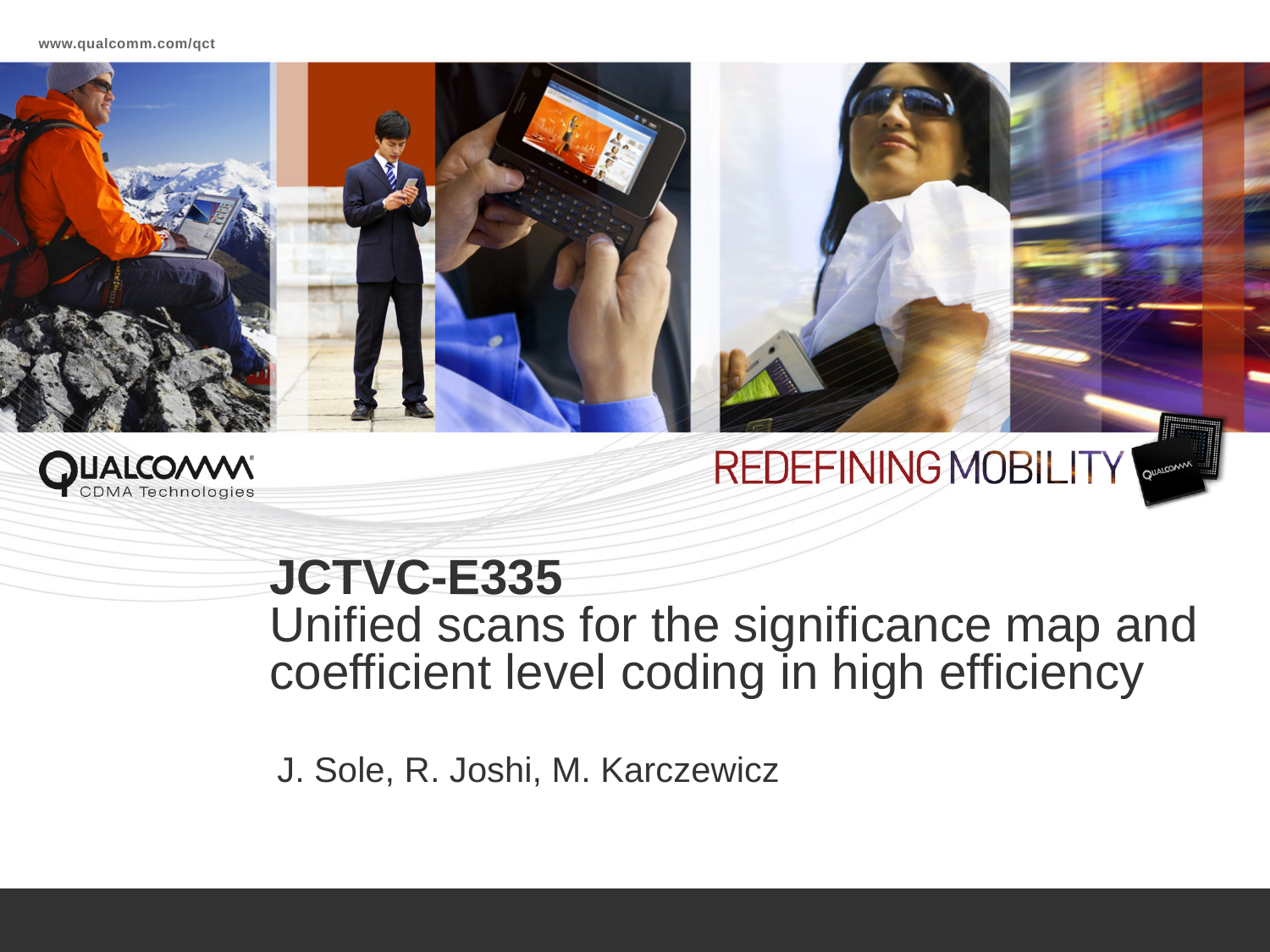

# JCTVC-E335 Unified scans for the significance map and coefficient level coding in high efficiency
J. Sole, R. Joshi, M. Karczewicz